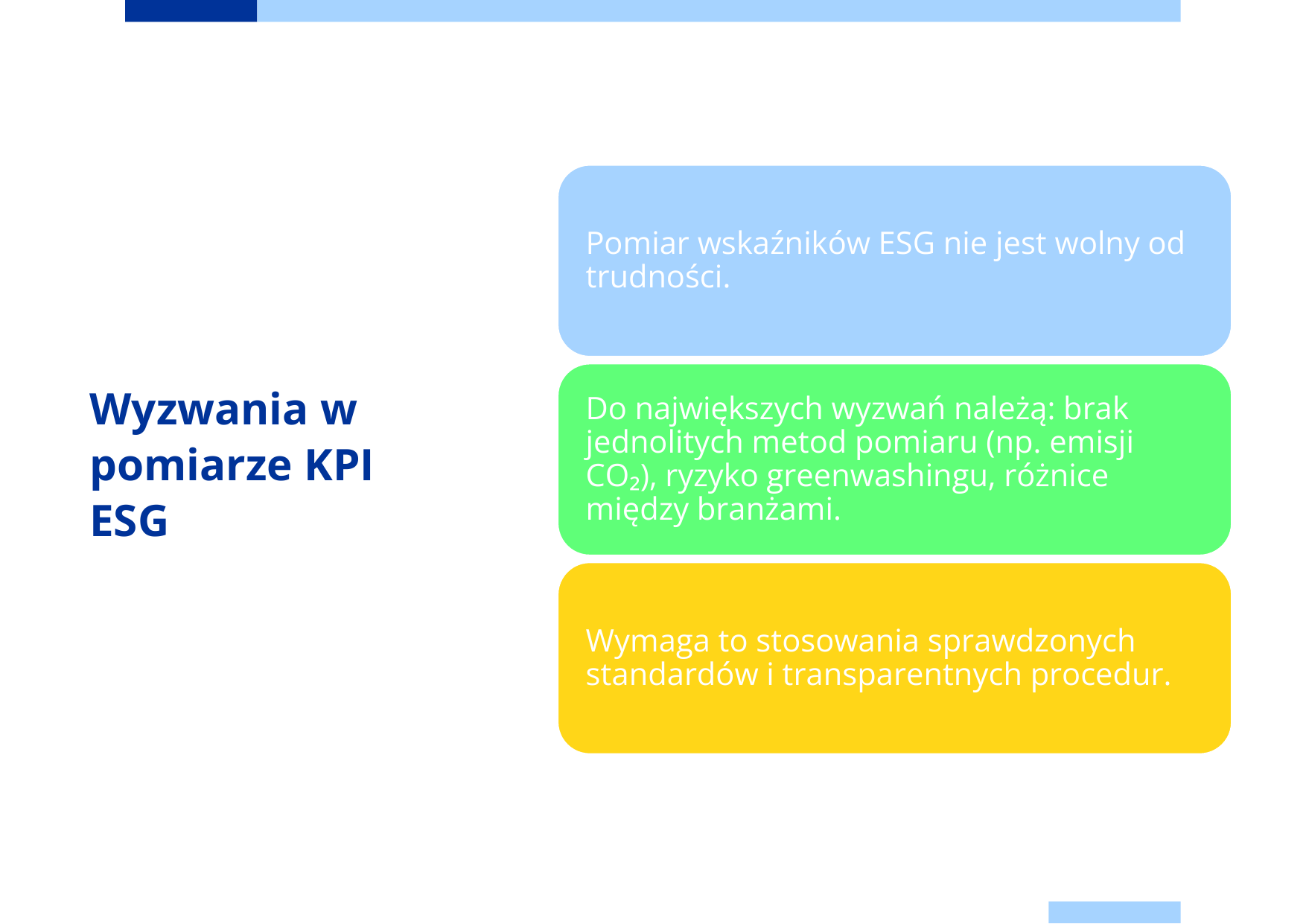

# Wyzwania w pomiarze KPI ESG
Pomiar wskaźników ESG nie jest wolny od trudności.
Do największych wyzwań należą: brak jednolitych metod pomiaru (np. emisji CO₂), ryzyko greenwashingu, różnice między branżami.
Wymaga to stosowania sprawdzonych standardów i transparentnych procedur.